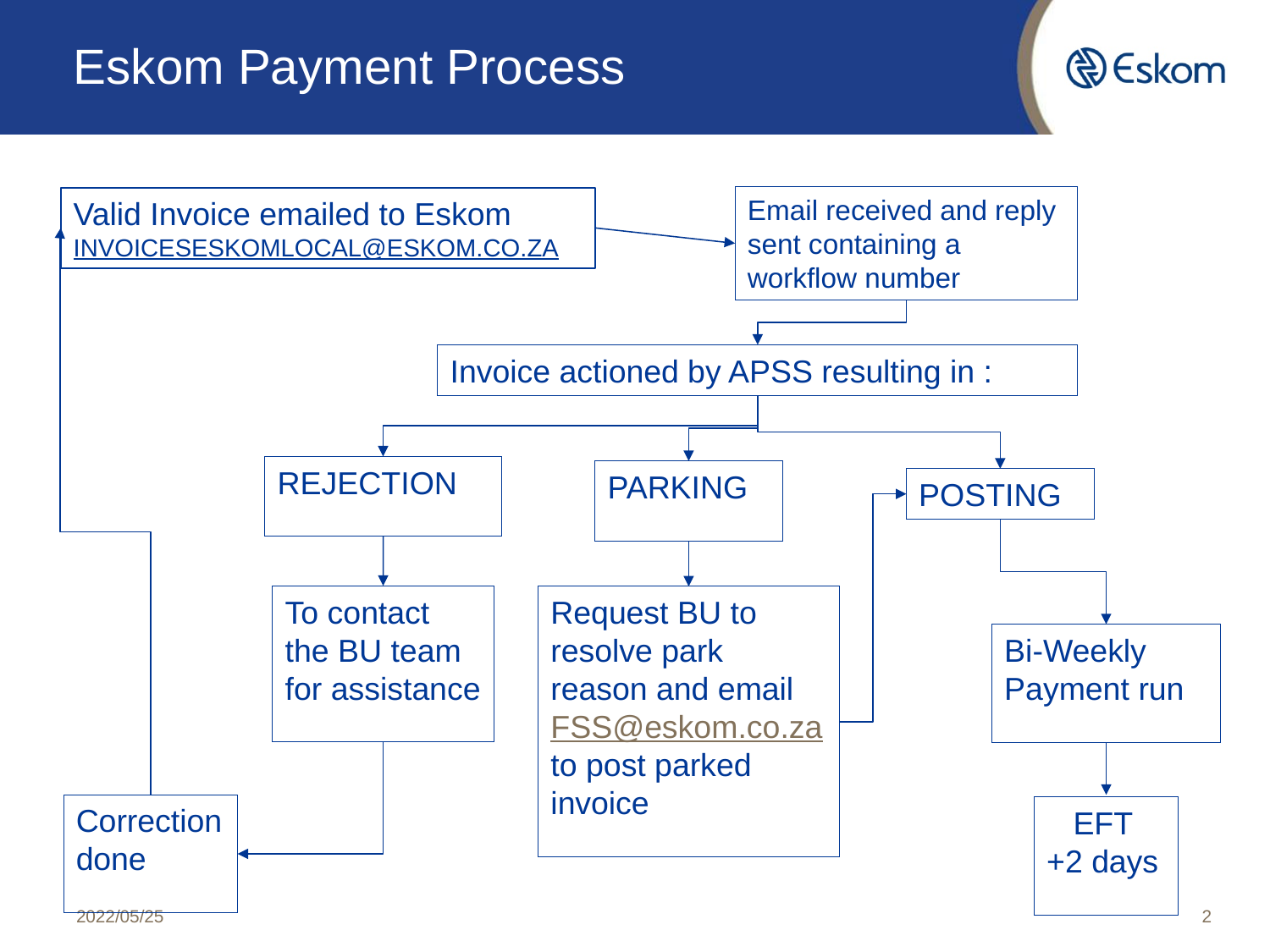

Eskom Payment Process
Email received and reply sent containing a workflow number
Valid Invoice emailed to Eskom
INVOICESESKOMLOCAL@ESKOM.CO.ZA
Invoice actioned by APSS resulting in :
REJECTION

PARKING

POSTING
To contact the BU team for assistance

Request BU to resolve park reason and email FSS@eskom.co.za to post parked invoice

Bi-Weekly
Payment run

Correction done

   EFT
+2 days

2022/05/25
2